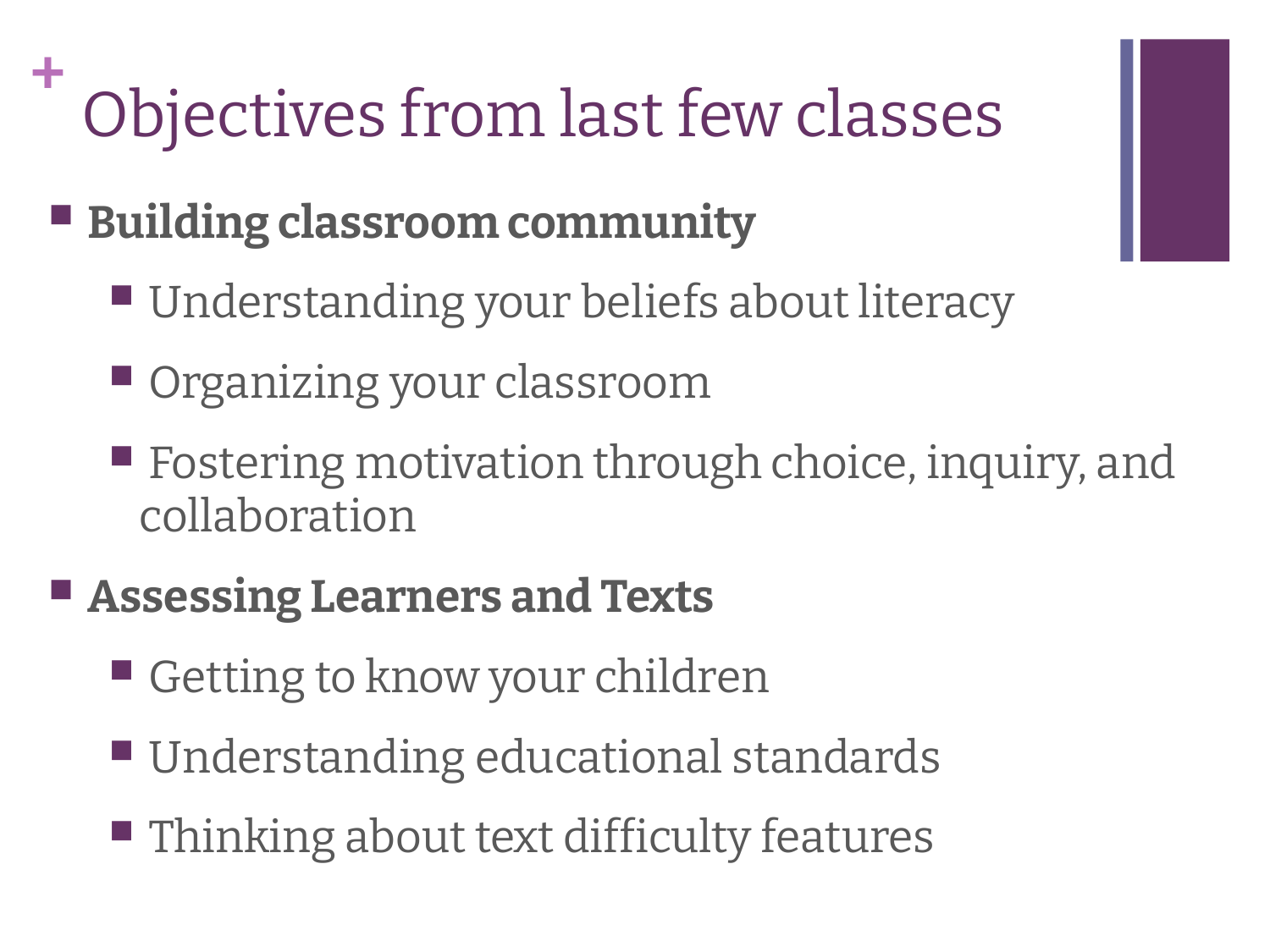

# Objectives from last few classes
 Building classroom community
 Understanding your beliefs about literacy
 Organizing your classroom
 Fostering motivation through choice, inquiry, and collaboration
 Assessing Learners and Texts
 Getting to know your children
 Understanding educational standards
 Thinking about text difficulty features